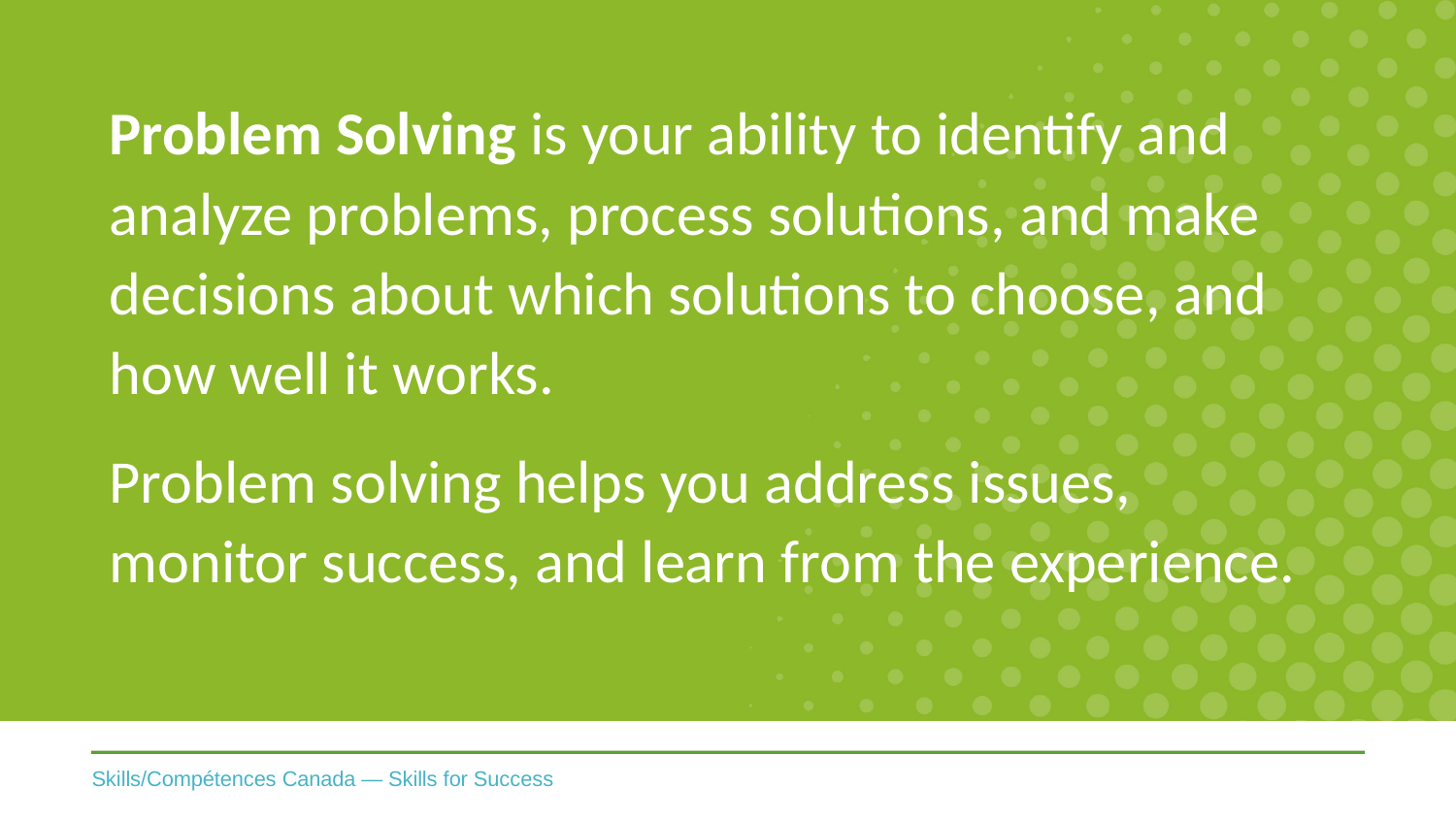

Problem Solving is your ability to identify and analyze problems, process solutions, and make decisions about which solutions to choose, and how well it works.
Problem solving helps you address issues, monitor success, and learn from the experience.